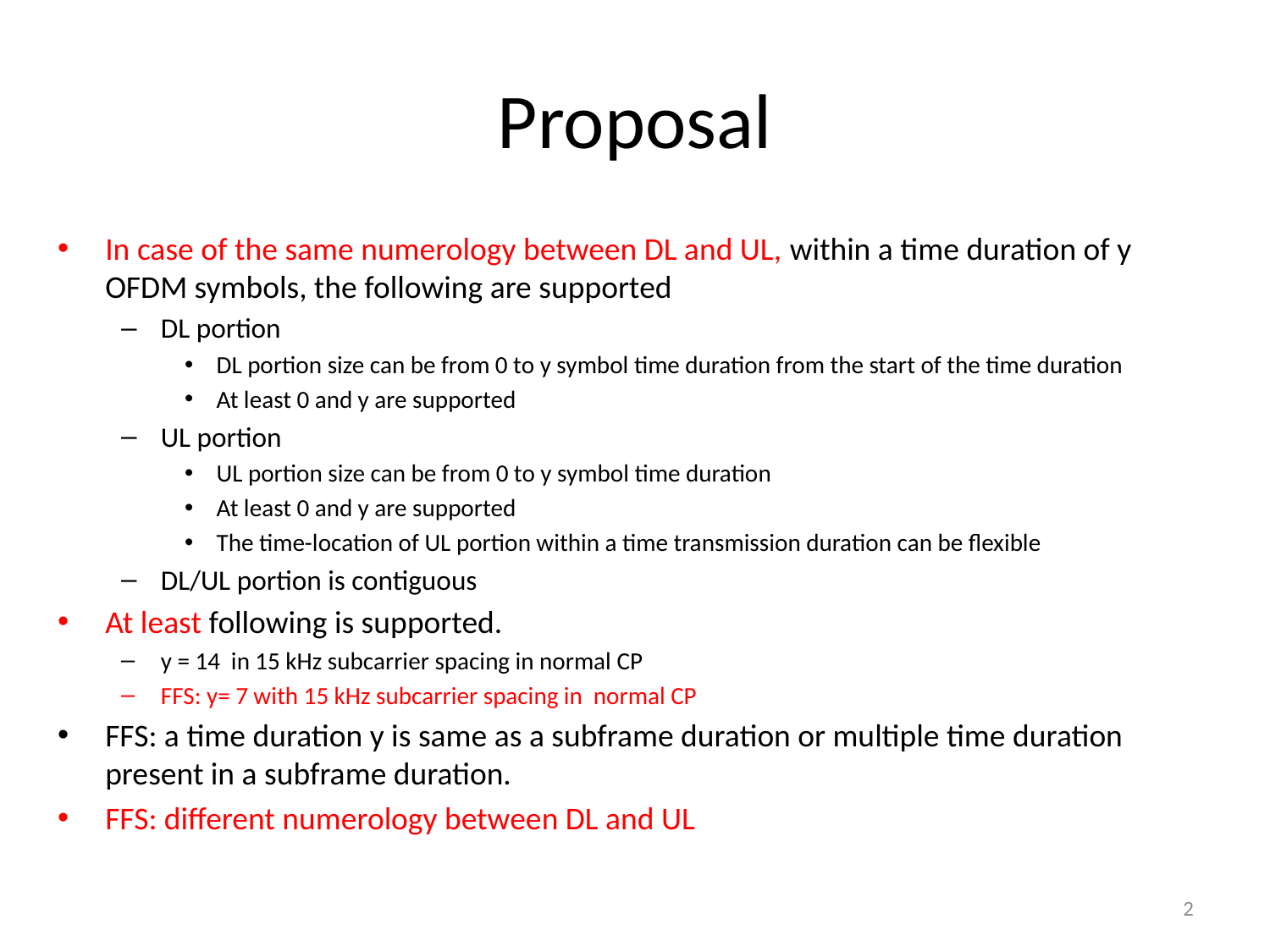

# Proposal
In case of the same numerology between DL and UL, within a time duration of y OFDM symbols, the following are supported
DL portion
DL portion size can be from 0 to y symbol time duration from the start of the time duration
At least 0 and y are supported
UL portion
UL portion size can be from 0 to y symbol time duration
At least 0 and y are supported
The time-location of UL portion within a time transmission duration can be flexible
DL/UL portion is contiguous
At least following is supported.
y = 14  in 15 kHz subcarrier spacing in normal CP
FFS: y= 7 with 15 kHz subcarrier spacing in  normal CP
FFS: a time duration y is same as a subframe duration or multiple time duration present in a subframe duration.
FFS: different numerology between DL and UL
2